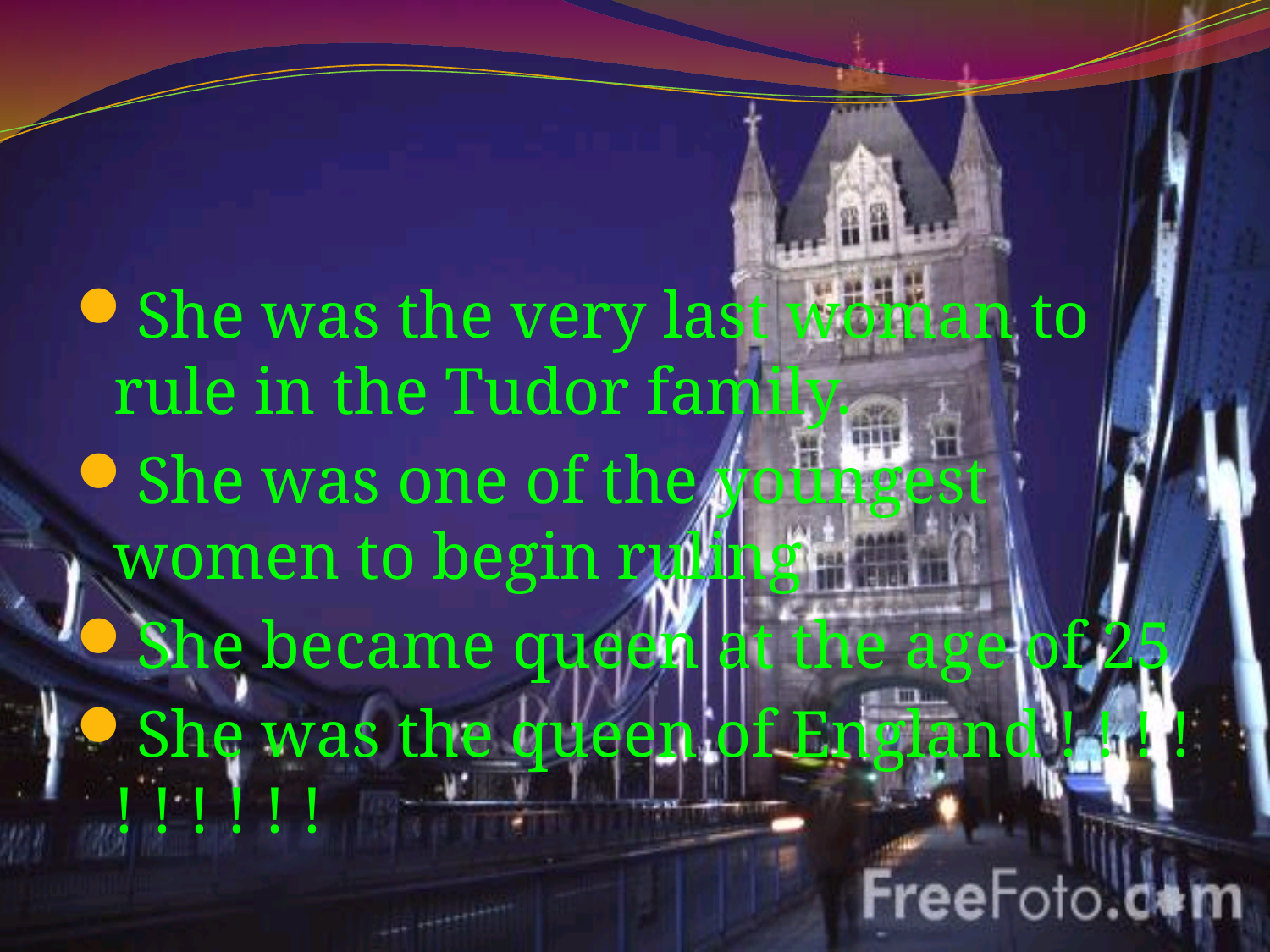

She was the very last woman to rule in the Tudor family.
She was one of the youngest women to begin ruling
She became queen at the age of 25
She was the queen of England ! ! ! ! ! ! ! ! ! !